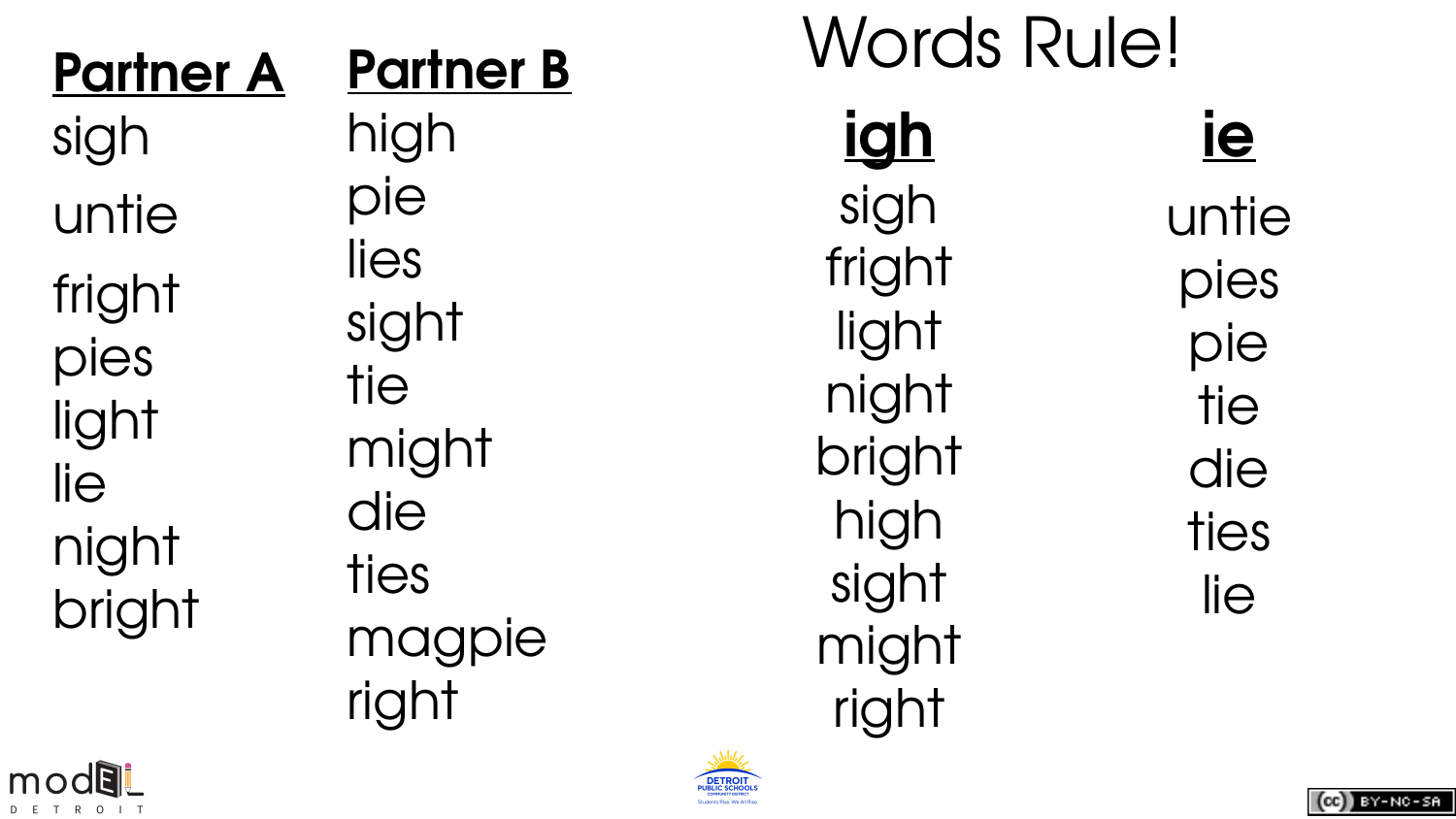

# Words Rule!
Partner B
high
pie
lies
sight
tie
might
die
ties
magpie
right
Partner A
sigh
untie
fright
pies
light
lie
night
bright
igh

ie

sigh
fright
light
night
bright
high
sight
might
right
untie
pies
pie
tie
die
ties
lie